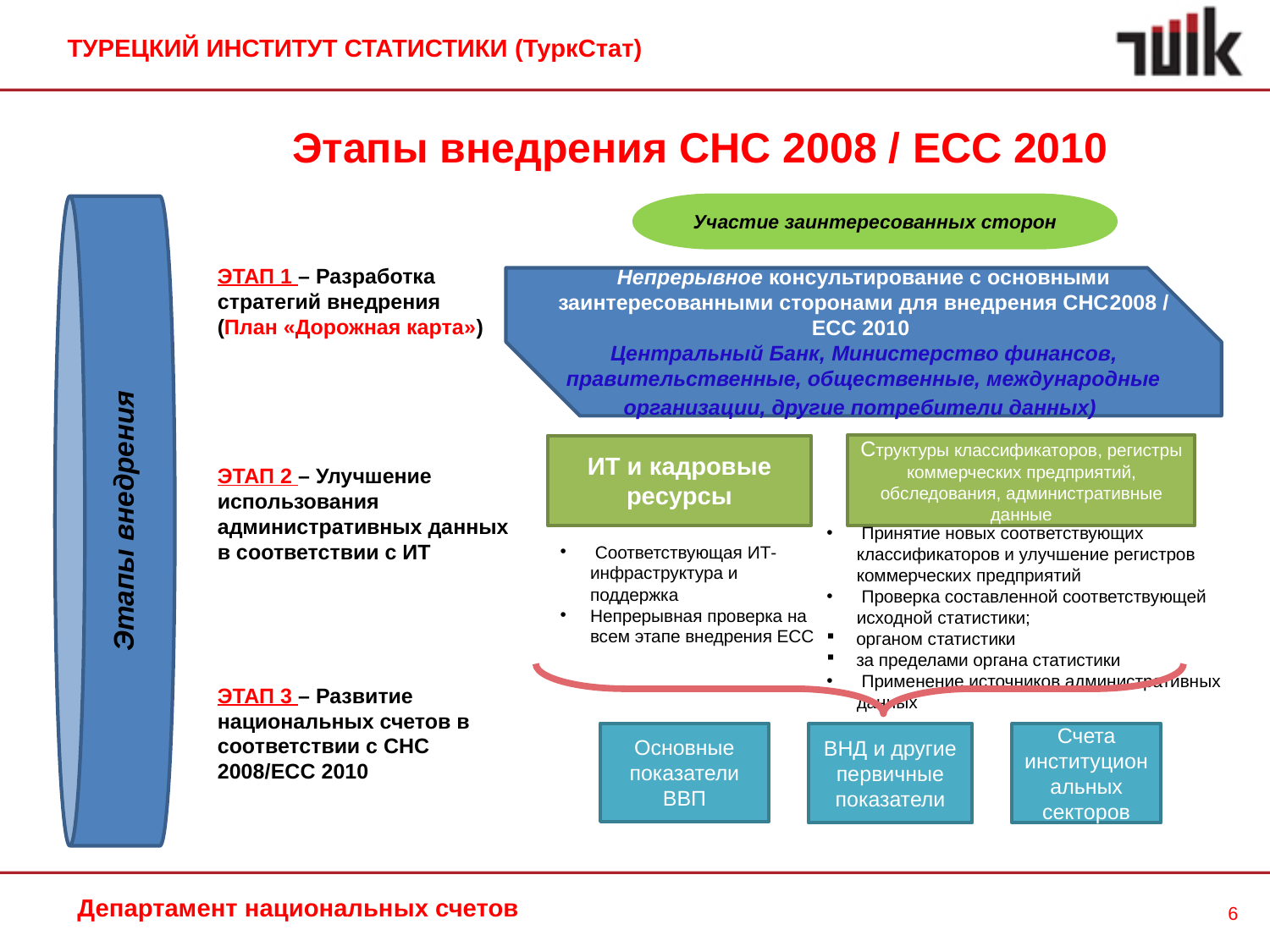

ТУРЕЦКИЙ ИНСТИТУТ СТАТИСТИКИ (ТуркСтат)
Этапы внедрения СНС 2008 / ЕСС 2010
Участие заинтересованных сторон
ЭТАП 1 – Разработка стратегий внедрения (План «Дорожная карта»)
Непрерывное консультирование с основными заинтересованными сторонами для внедрения СНС2008 / ЕСС 2010
Центральный Банк, Министерство финансов, правительственные, общественные, международные организации, другие потребители данных)

Структуры классификаторов, регистры коммерческих предприятий, обследования, административные данные
ИТ и кадровые ресурсы
ЭТАП 2 – Улучшение использования административных данных в соответствии с ИТ
Этапы внедрения
 Принятие новых соответствующих классификаторов и улучшение регистров коммерческих предприятий
 Проверка составленной соответствующей исходной статистики;
 органом статистики
 за пределами органа статистики
 Применение источников административных данных
 Соответствующая ИТ-инфраструктура и поддержка
Непрерывная проверка на всем этапе внедрения ЕСС
ЭТАП 3 – Развитие национальных счетов в соответствии с СНС 2008/ЕСС 2010
Основные показатели ВВП
ВНД и другие первичные показатели
Счета институциональных секторов
Департамент национальных счетов
6